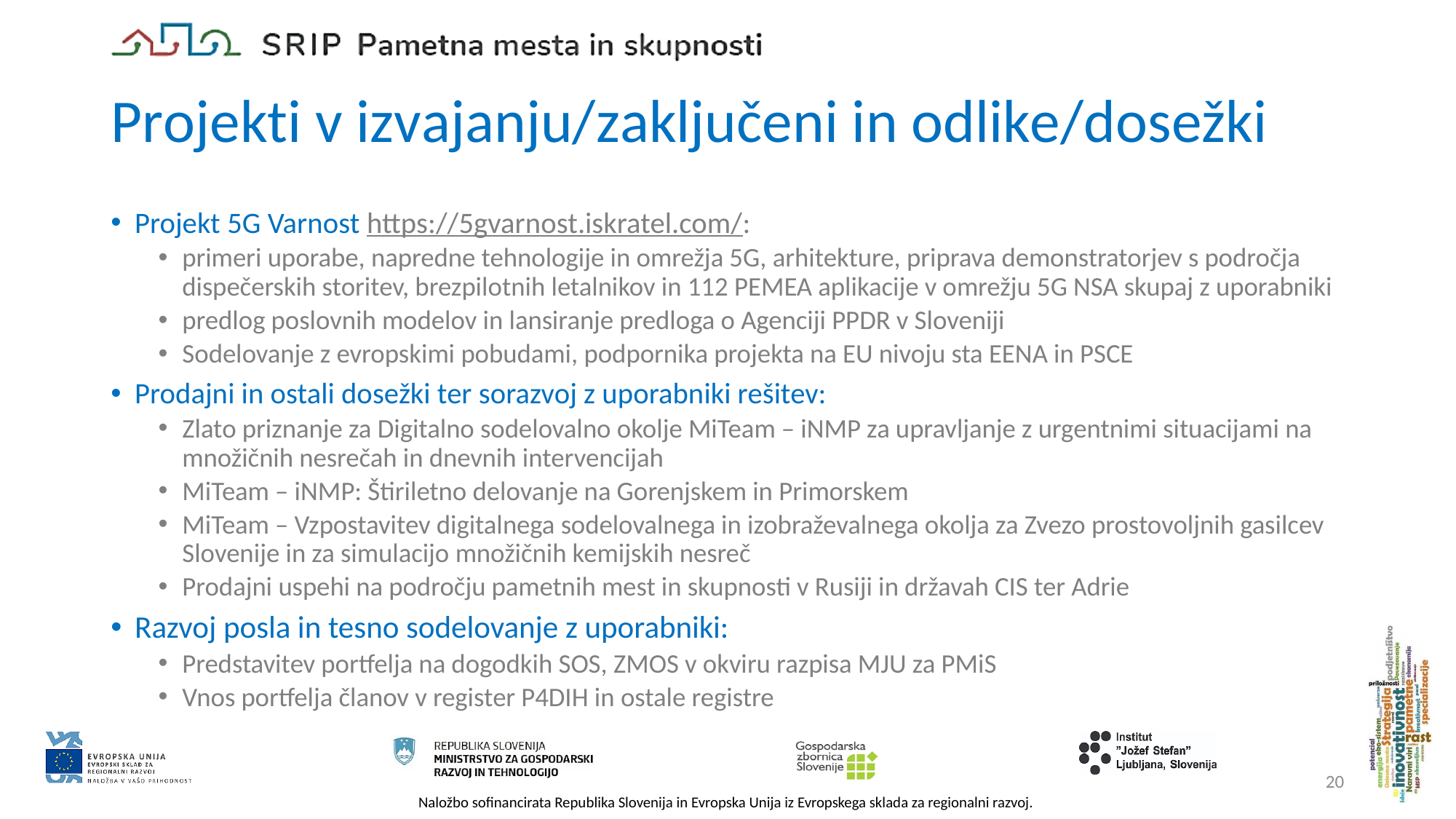

# Projekti v izvajanju/zaključeni in odlike/dosežki
Projekt 5G Varnost https://5gvarnost.iskratel.com/:
primeri uporabe, napredne tehnologije in omrežja 5G, arhitekture, priprava demonstratorjev s področja dispečerskih storitev, brezpilotnih letalnikov in 112 PEMEA aplikacije v omrežju 5G NSA skupaj z uporabniki
predlog poslovnih modelov in lansiranje predloga o Agenciji PPDR v Sloveniji
Sodelovanje z evropskimi pobudami, podpornika projekta na EU nivoju sta EENA in PSCE
Prodajni in ostali dosežki ter sorazvoj z uporabniki rešitev:
Zlato priznanje za Digitalno sodelovalno okolje MiTeam – iNMP za upravljanje z urgentnimi situacijami na množičnih nesrečah in dnevnih intervencijah
MiTeam – iNMP: Štiriletno delovanje na Gorenjskem in Primorskem
MiTeam – Vzpostavitev digitalnega sodelovalnega in izobraževalnega okolja za Zvezo prostovoljnih gasilcev Slovenije in za simulacijo množičnih kemijskih nesreč
Prodajni uspehi na področju pametnih mest in skupnosti v Rusiji in državah CIS ter Adrie
Razvoj posla in tesno sodelovanje z uporabniki:
Predstavitev portfelja na dogodkih SOS, ZMOS v okviru razpisa MJU za PMiS
Vnos portfelja članov v register P4DIH in ostale registre
20